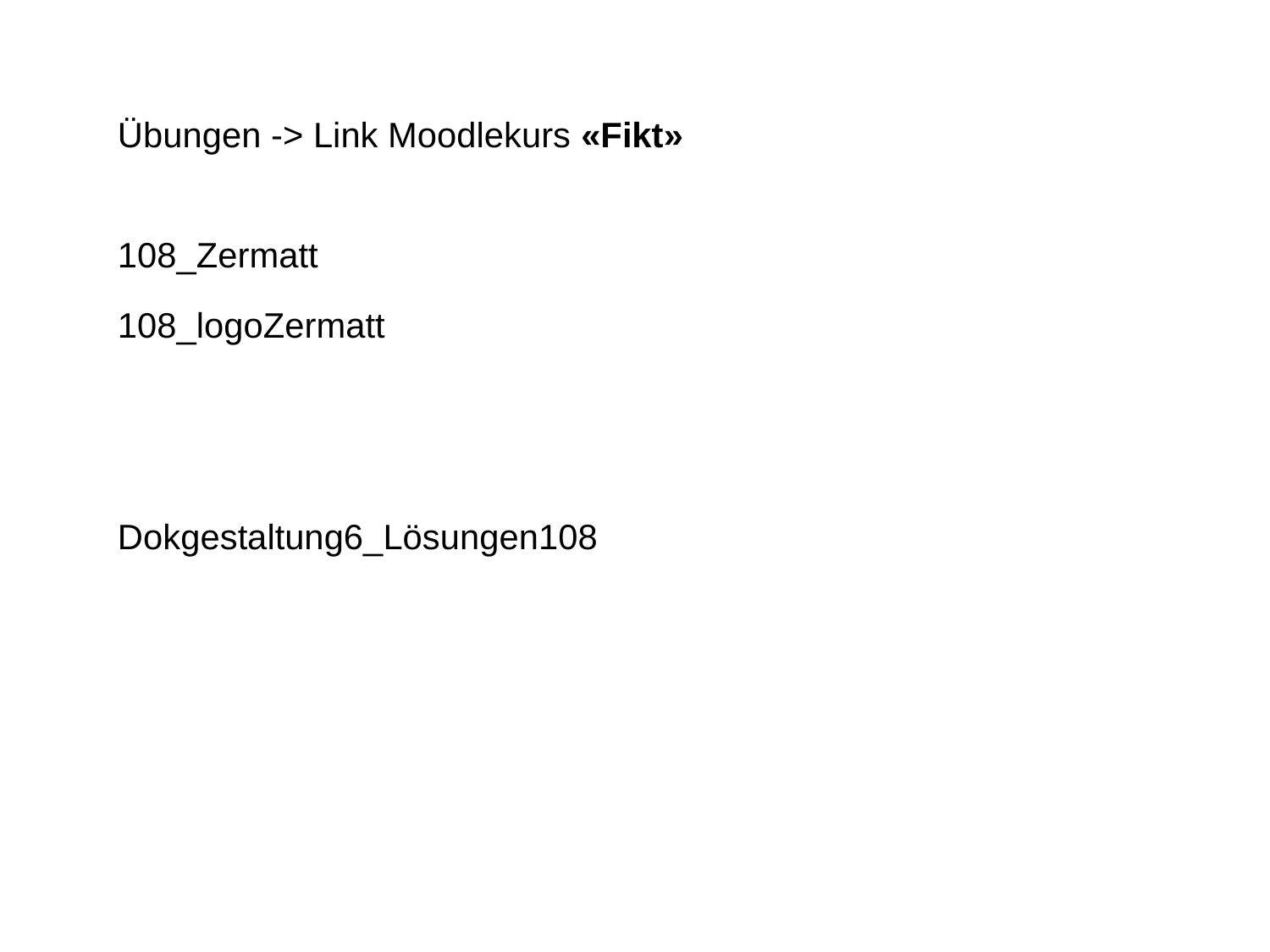

Übungen -> Link Moodlekurs «Fikt»

108_Zermatt
108_logoZermatt

Dokgestaltung6_Lösungen108